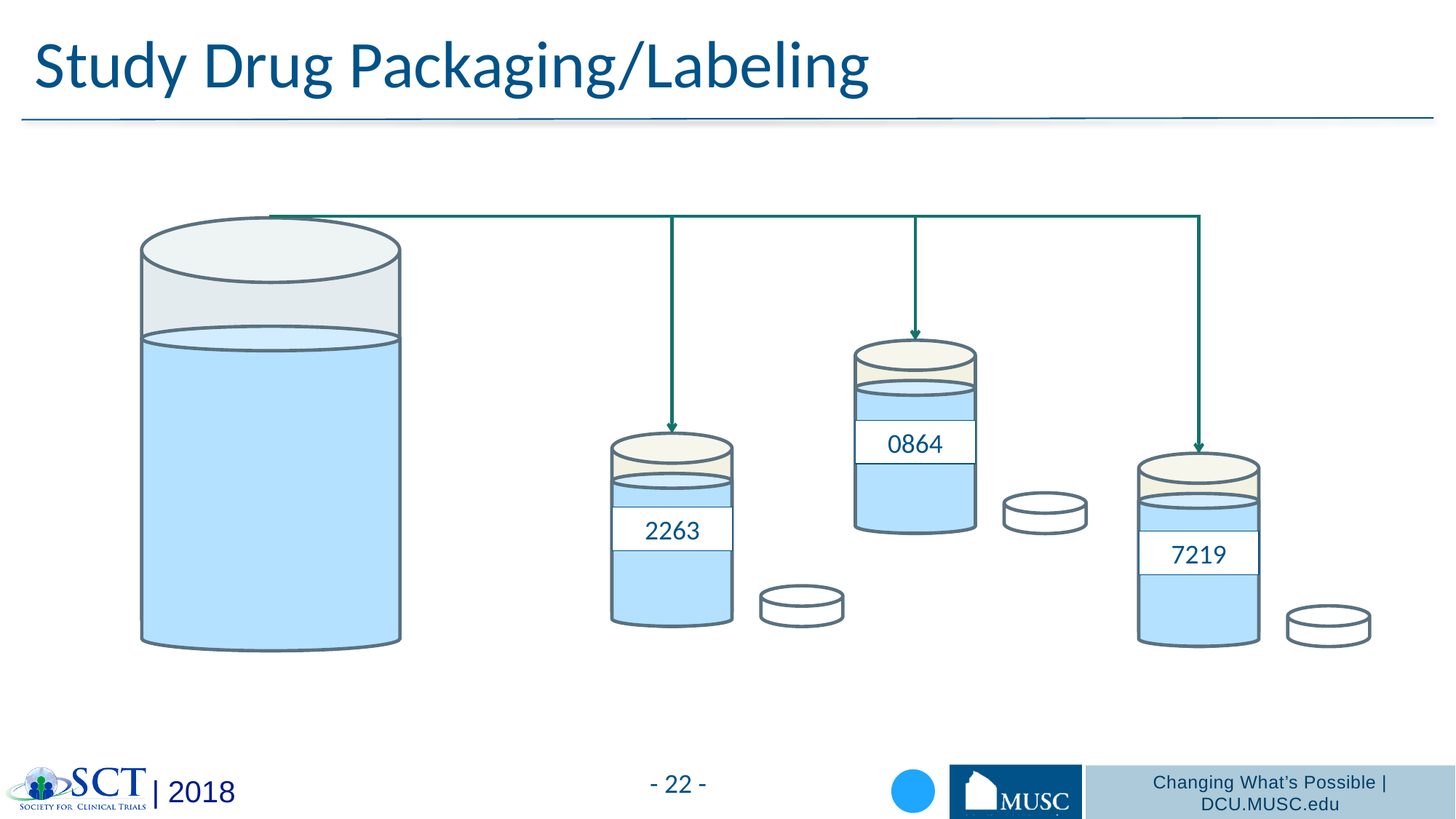

# Study Drug Packaging/Labeling

0864

2263
7219

- 22 -